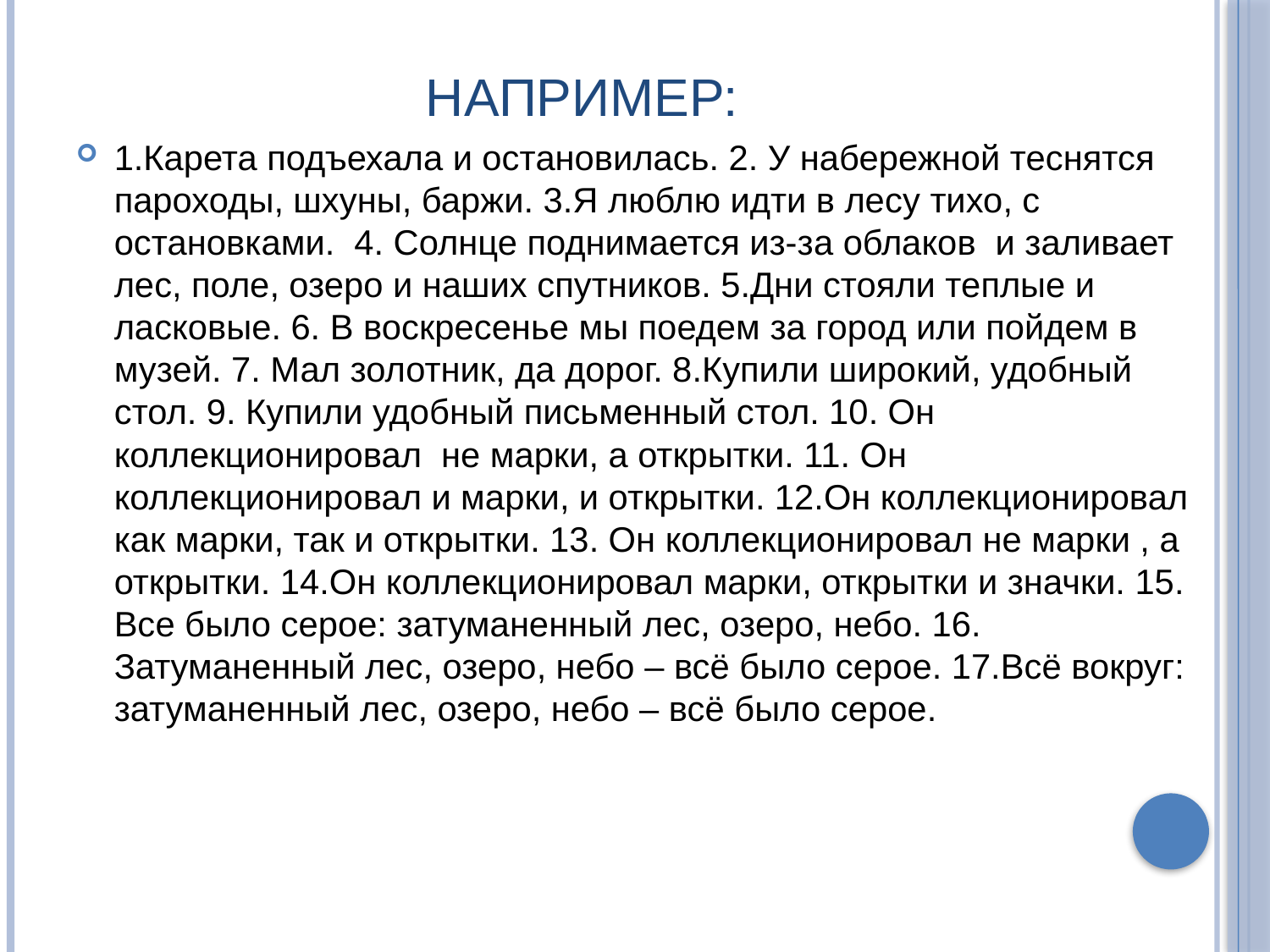

# НАПРИМЕР:
1.Карета подъехала и остановилась. 2. У набережной теснятся пароходы, шхуны, баржи. 3.Я люблю идти в лесу тихо, с остановками.  4. Солнце поднимается из-за облаков  и заливает лес, поле, озеро и наших спутников. 5.Дни стояли теплые и ласковые. 6. В воскресенье мы поедем за город или пойдем в музей. 7. Мал золотник, да дорог. 8.Купили широкий, удобный стол. 9. Купили удобный письменный стол. 10. Он коллекционировал  не марки, а открытки. 11. Он коллекционировал и марки, и открытки. 12.Он коллекционировал как марки, так и открытки. 13. Он коллекционировал не марки , а открытки. 14.Он коллекционировал марки, открытки и значки. 15. Все было серое: затуманенный лес, озеро, небо. 16. Затуманенный лес, озеро, небо – всё было серое. 17.Всё вокруг: затуманенный лес, озеро, небо – всё было серое.